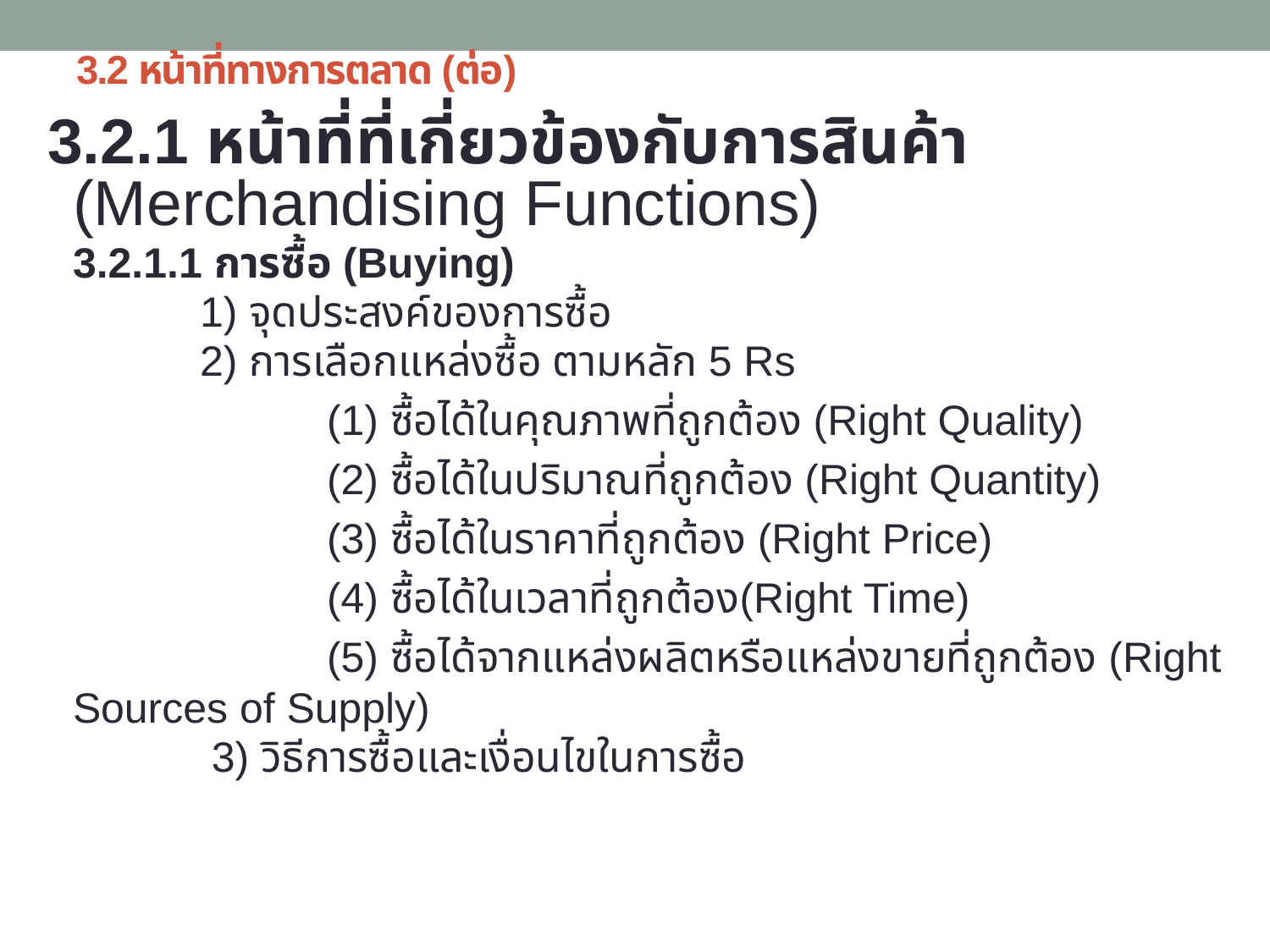

# 3.2 หน้าที่ทางการตลาด (ต่อ)
3.2.1 หน้าที่ที่เกี่ยวข้องกับการสินค้า (Merchandising Functions)
	3.2.1.1 การซื้อ (Buying)
		1) จุดประสงค์ของการซื้อ
		2) การเลือกแหล่งซื้อ ตามหลัก 5 Rs
			(1) ซื้อได้ในคุณภาพที่ถูกต้อง (Right Quality)
			(2) ซื้อได้ในปริมาณที่ถูกต้อง (Right Quantity)
			(3) ซื้อได้ในราคาที่ถูกต้อง (Right Price)
			(4) ซื้อได้ในเวลาที่ถูกต้อง(Right Time)
			(5) ซื้อได้จากแหล่งผลิตหรือแหล่งขายที่ถูกต้อง (Right Sources of Supply)
		 3) วิธีการซื้อและเงื่อนไขในการซื้อ